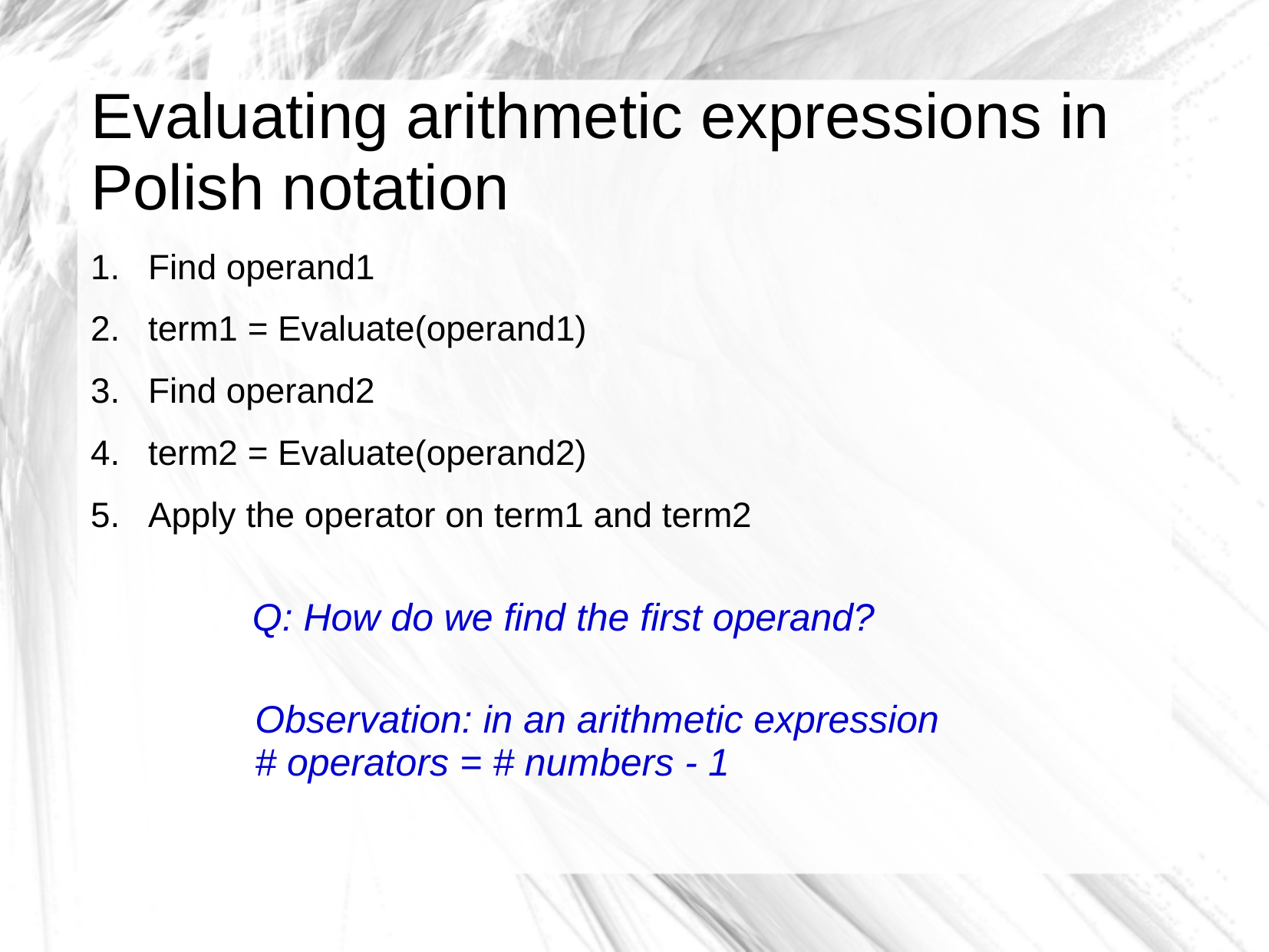

# Evaluating arithmetic expressions in Polish notation
Find operand1
term1 = Evaluate(operand1)
Find operand2
term2 = Evaluate(operand2)
Apply the operator on term1 and term2
Q: How do we find the first operand?
Observation: in an arithmetic expression
# operators = # numbers - 1